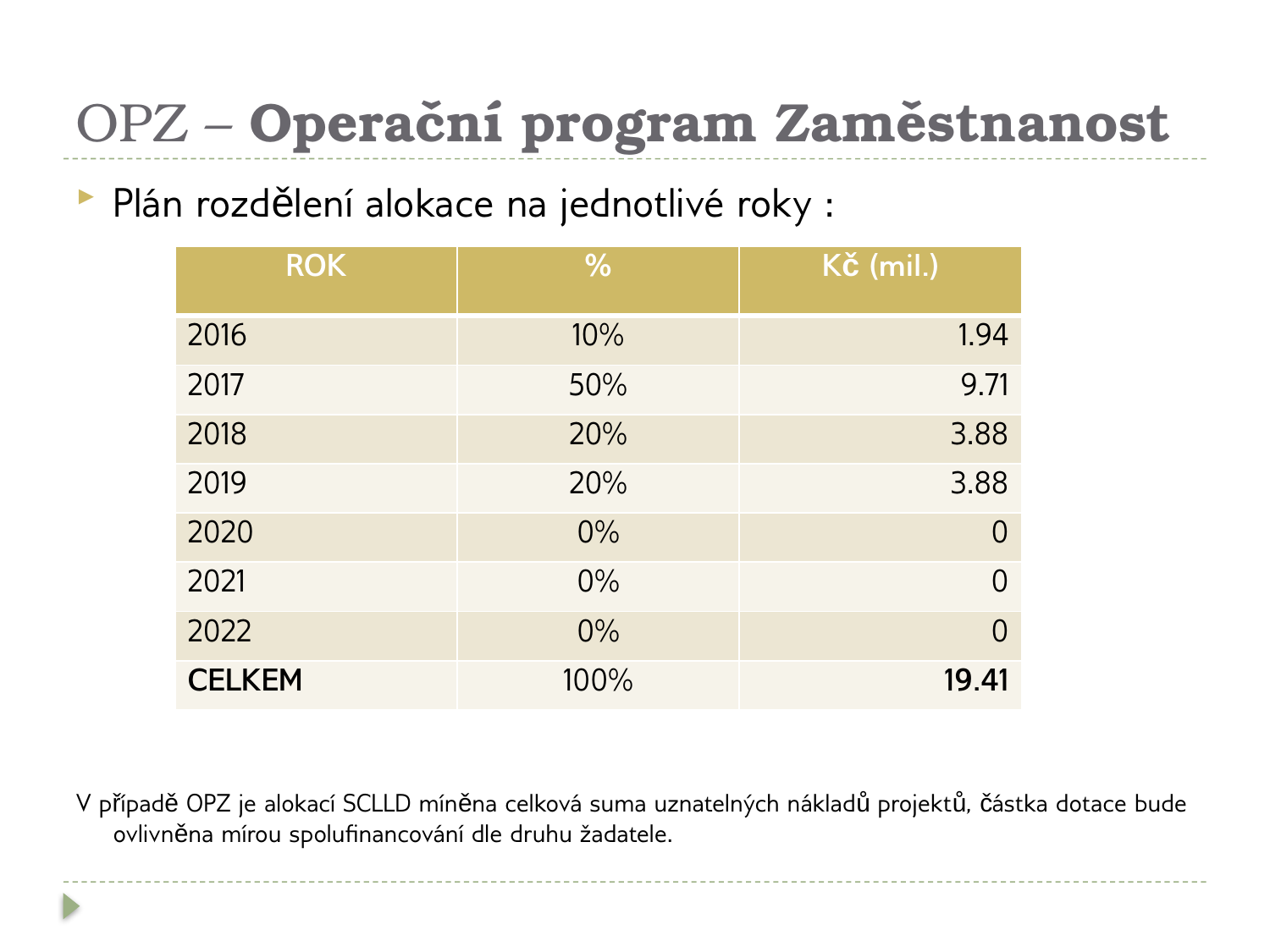

# OPZ – Operační program Zaměstnanost
Plán rozdělení alokace na jednotlivé roky :

V případě OPZ je alokací SCLLD míněna celková suma uznatelných nákladů projektů, částka dotace bude ovlivněna mírou spolufinancování dle druhu žadatele.

| ROK | % | Kč (mil.) |
| --- | --- | --- |
| 2016 | 10% | 1.94 |
| 2017 | 50% | 9.71 |
| 2018 | 20% | 3.88 |
| 2019 | 20% | 3.88 |
| 2020 | 0% | 0 |
| 2021 | 0% | 0 |
| 2022 | 0% | 0 |
| CELKEM | 100% | 19.41 |